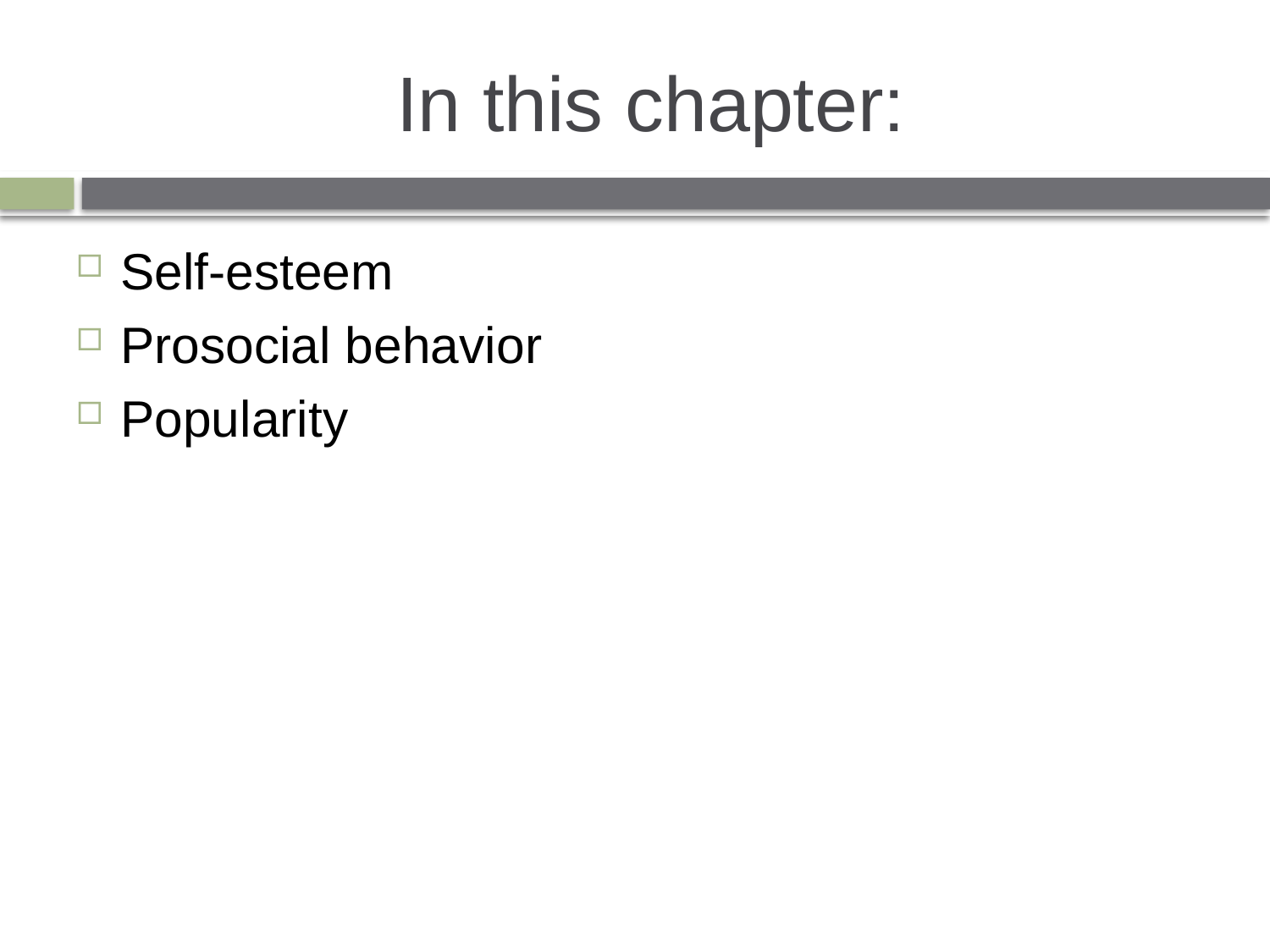

# In this chapter:
Self-esteem
Prosocial behavior
Popularity